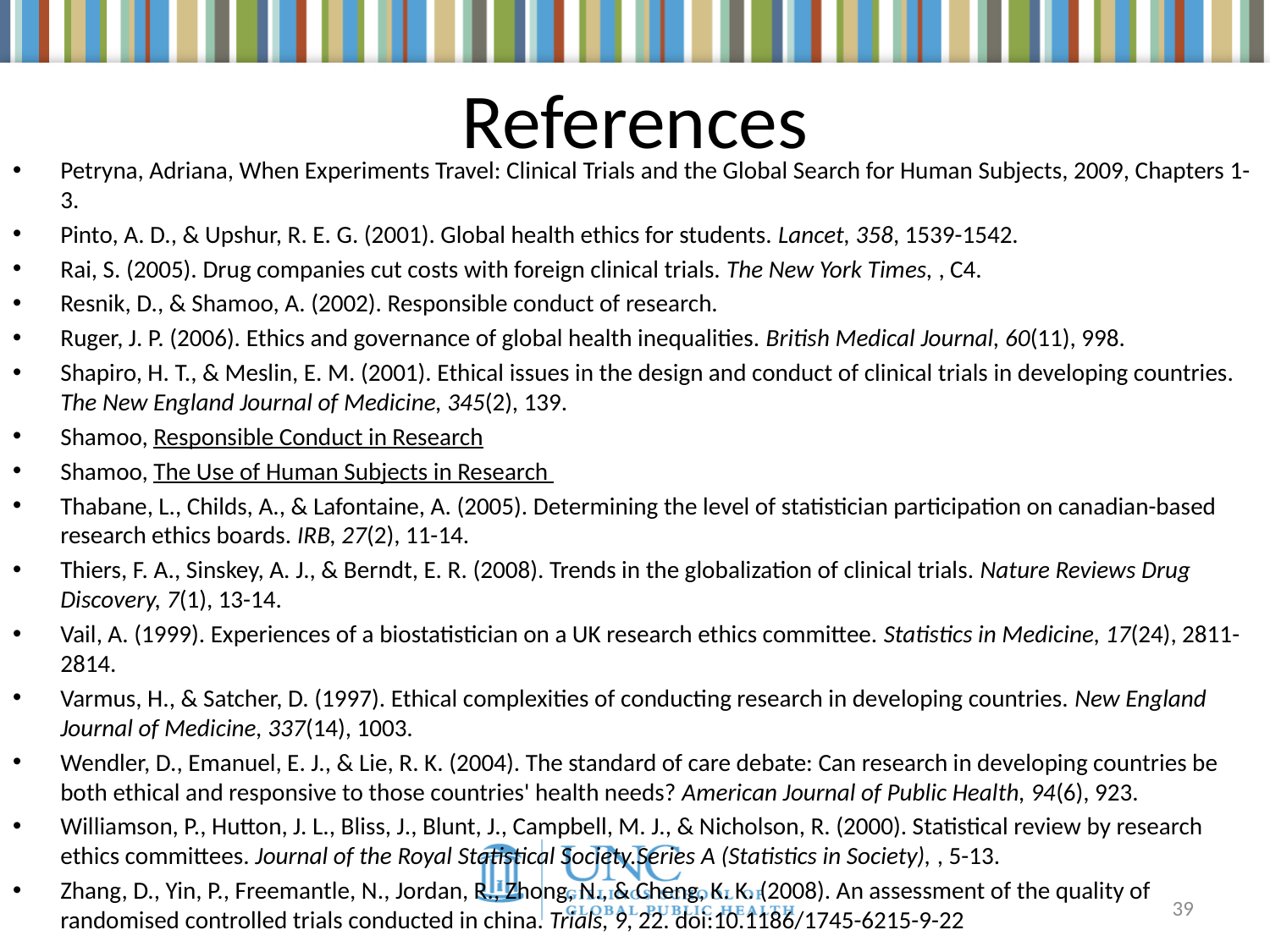

# References
Petryna, Adriana, When Experiments Travel: Clinical Trials and the Global Search for Human Subjects, 2009, Chapters 1-3.
Pinto, A. D., & Upshur, R. E. G. (2001). Global health ethics for students. Lancet, 358, 1539-1542.
Rai, S. (2005). Drug companies cut costs with foreign clinical trials. The New York Times, , C4.
Resnik, D., & Shamoo, A. (2002). Responsible conduct of research.
Ruger, J. P. (2006). Ethics and governance of global health inequalities. British Medical Journal, 60(11), 998.
Shapiro, H. T., & Meslin, E. M. (2001). Ethical issues in the design and conduct of clinical trials in developing countries. The New England Journal of Medicine, 345(2), 139.
Shamoo, Responsible Conduct in Research
Shamoo, The Use of Human Subjects in Research
Thabane, L., Childs, A., & Lafontaine, A. (2005). Determining the level of statistician participation on canadian-based research ethics boards. IRB, 27(2), 11-14.
Thiers, F. A., Sinskey, A. J., & Berndt, E. R. (2008). Trends in the globalization of clinical trials. Nature Reviews Drug Discovery, 7(1), 13-14.
Vail, A. (1999). Experiences of a biostatistician on a UK research ethics committee. Statistics in Medicine, 17(24), 2811-2814.
Varmus, H., & Satcher, D. (1997). Ethical complexities of conducting research in developing countries. New England Journal of Medicine, 337(14), 1003.
Wendler, D., Emanuel, E. J., & Lie, R. K. (2004). The standard of care debate: Can research in developing countries be both ethical and responsive to those countries' health needs? American Journal of Public Health, 94(6), 923.
Williamson, P., Hutton, J. L., Bliss, J., Blunt, J., Campbell, M. J., & Nicholson, R. (2000). Statistical review by research ethics committees. Journal of the Royal Statistical Society.Series A (Statistics in Society), , 5-13.
Zhang, D., Yin, P., Freemantle, N., Jordan, R., Zhong, N., & Cheng, K. K. (2008). An assessment of the quality of randomised controlled trials conducted in china. Trials, 9, 22. doi:10.1186/1745-6215-9-22

39